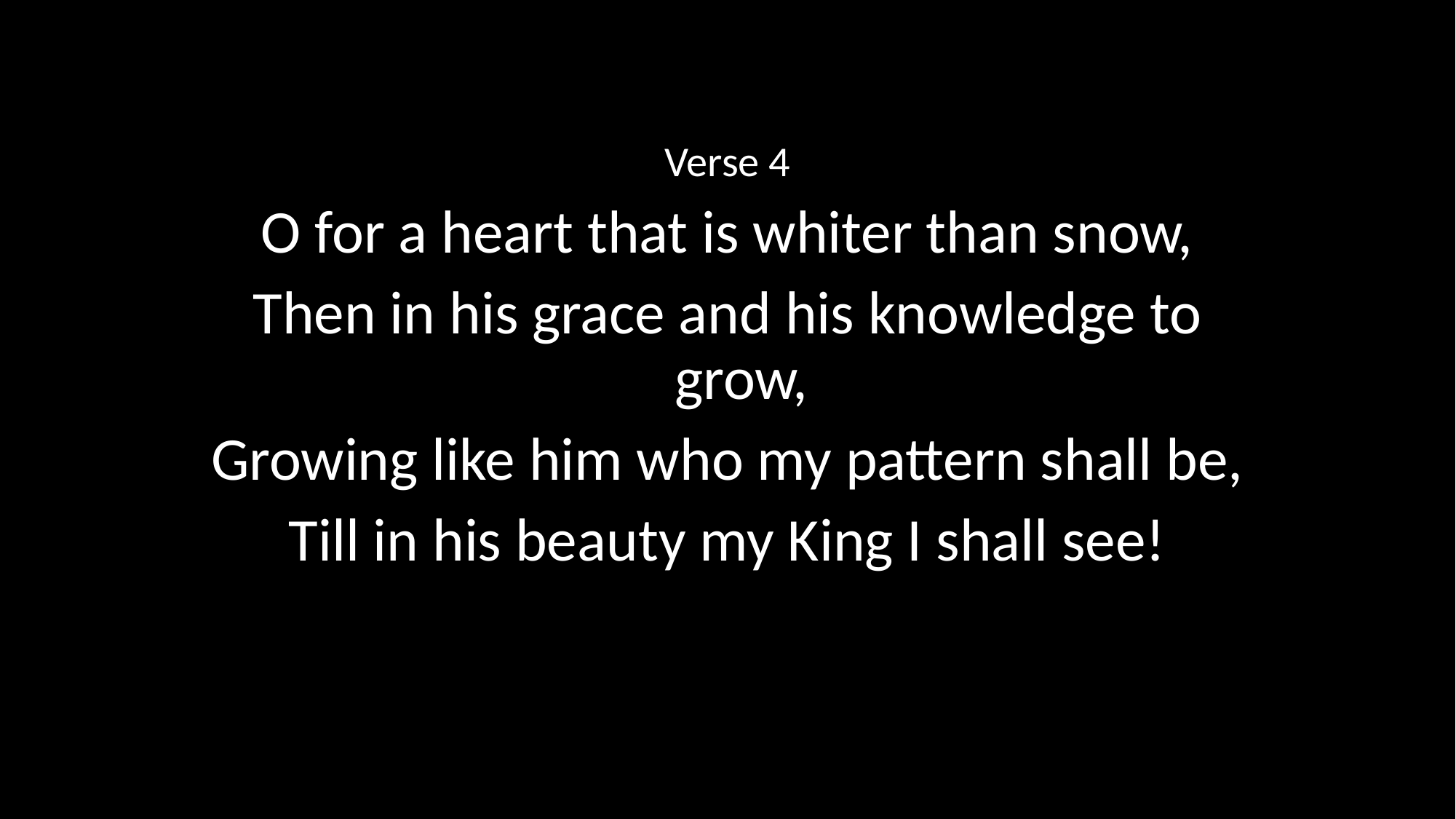

Verse 4
O for a heart that is whiter than snow,
Then in his grace and his knowledge to grow,
Growing like him who my pattern shall be,
Till in his beauty my King I shall see!